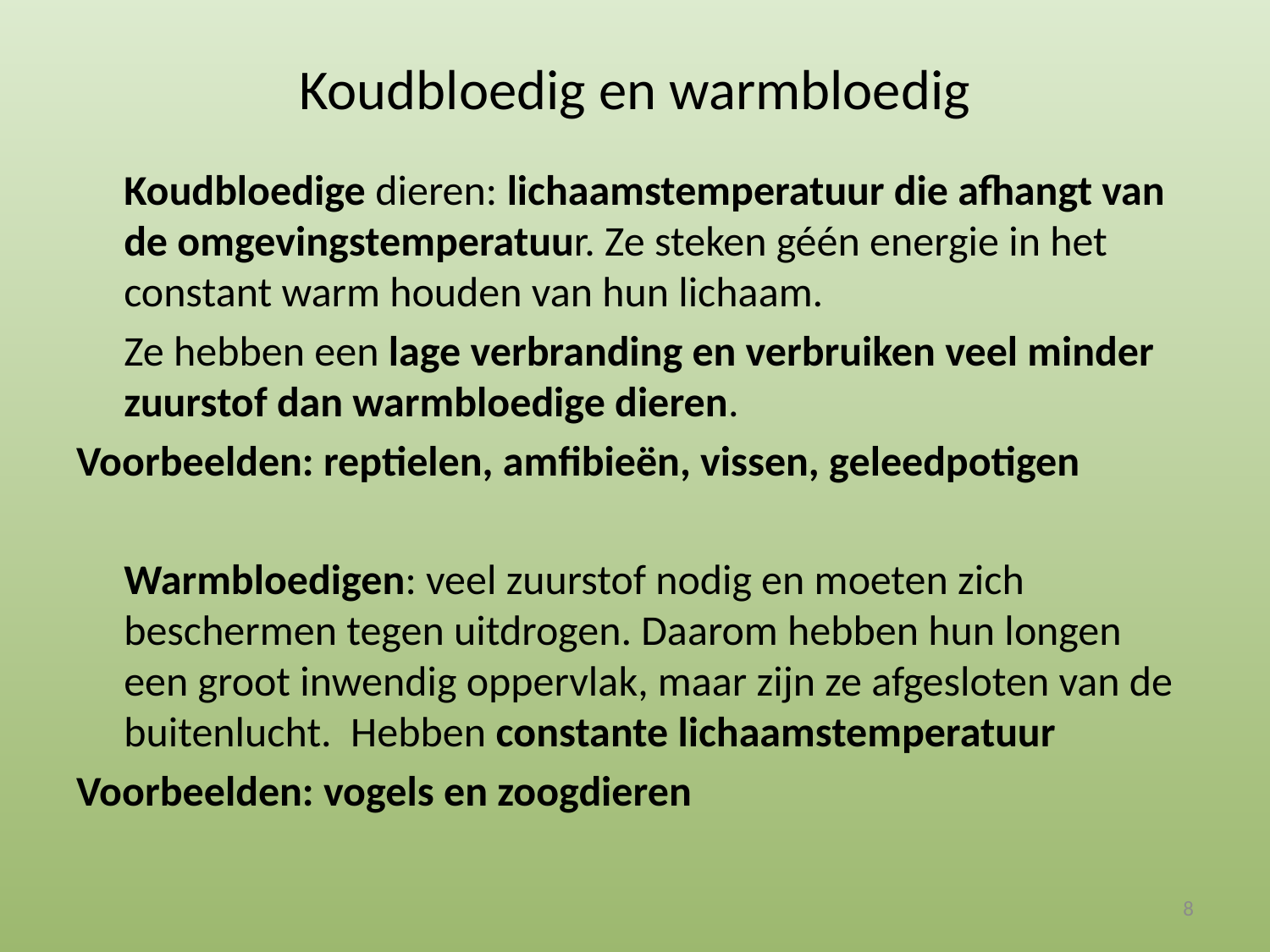

# Koudbloedig en warmbloedig
	Koudbloedige dieren: lichaamstemperatuur die afhangt van de omgevingstemperatuur. Ze steken géén energie in het constant warm houden van hun lichaam.
	Ze hebben een lage verbranding en verbruiken veel minder zuurstof dan warmbloedige dieren.
Voorbeelden: reptielen, amfibieën, vissen, geleedpotigen

	Warmbloedigen: veel zuurstof nodig en moeten zich beschermen tegen uitdrogen. Daarom hebben hun longen een groot inwendig oppervlak, maar zijn ze afgesloten van de buitenlucht.  Hebben constante lichaamstemperatuur
Voorbeelden: vogels en zoogdieren
8